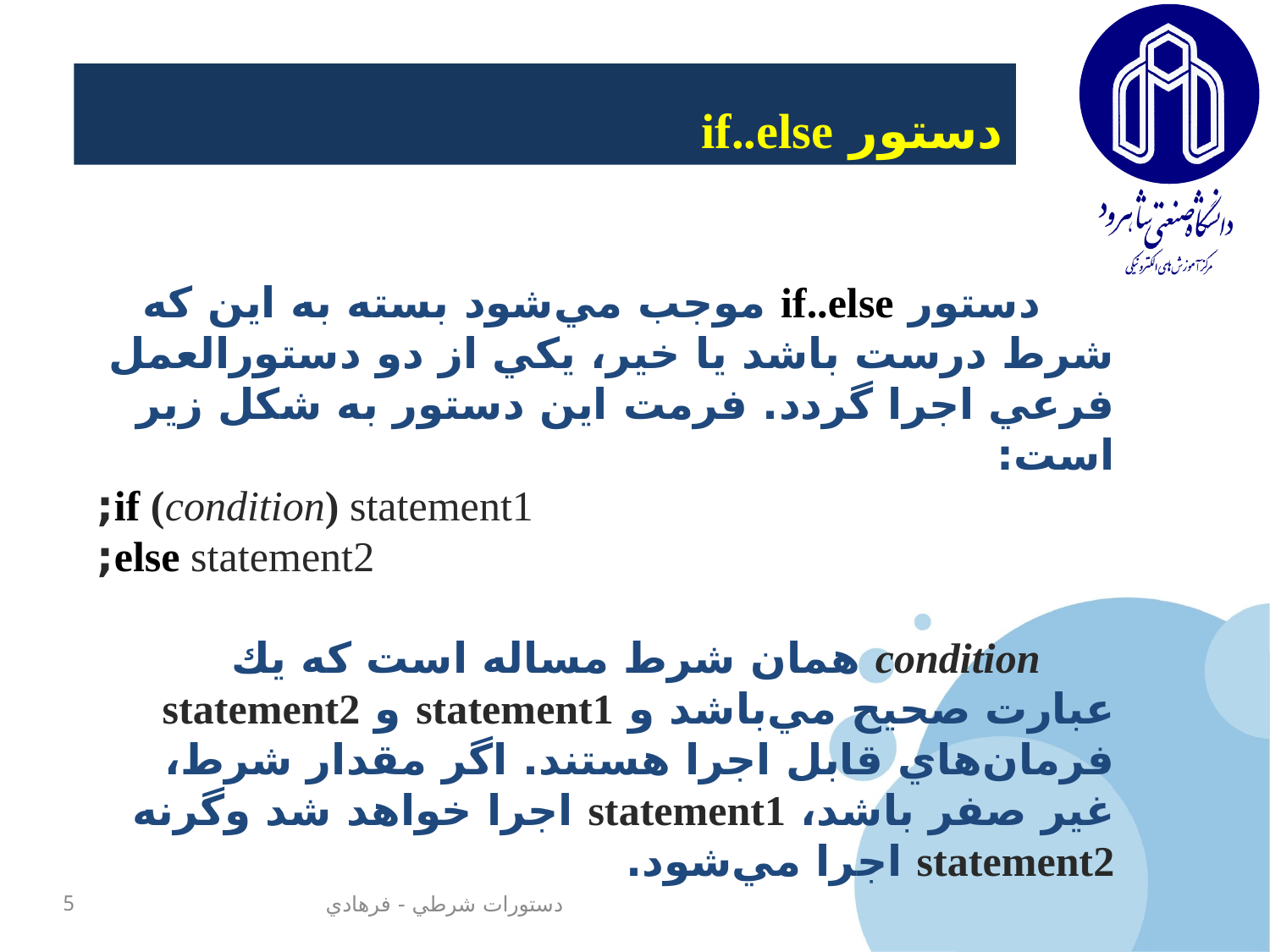

دستور if..else
دستور if..else موجب مي‌شود بسته به اين که شرط درست باشد يا خير، يكي از دو دستورالعمل فرعي اجرا گردد. فرمت اين دستور به شکل زير است:
if (condition) statement1;
else statement2;

condition همان شرط مساله است که يك عبارت صحيح مي‌باشد و statement1 و statement2 فرمان‌هاي قابل اجرا هستند. اگر مقدار شرط، غير صفر باشد، statement1 اجرا خواهد شد وگرنه statement2 اجرا مي‌شود.

5
دستورات شرطي - فرهادي